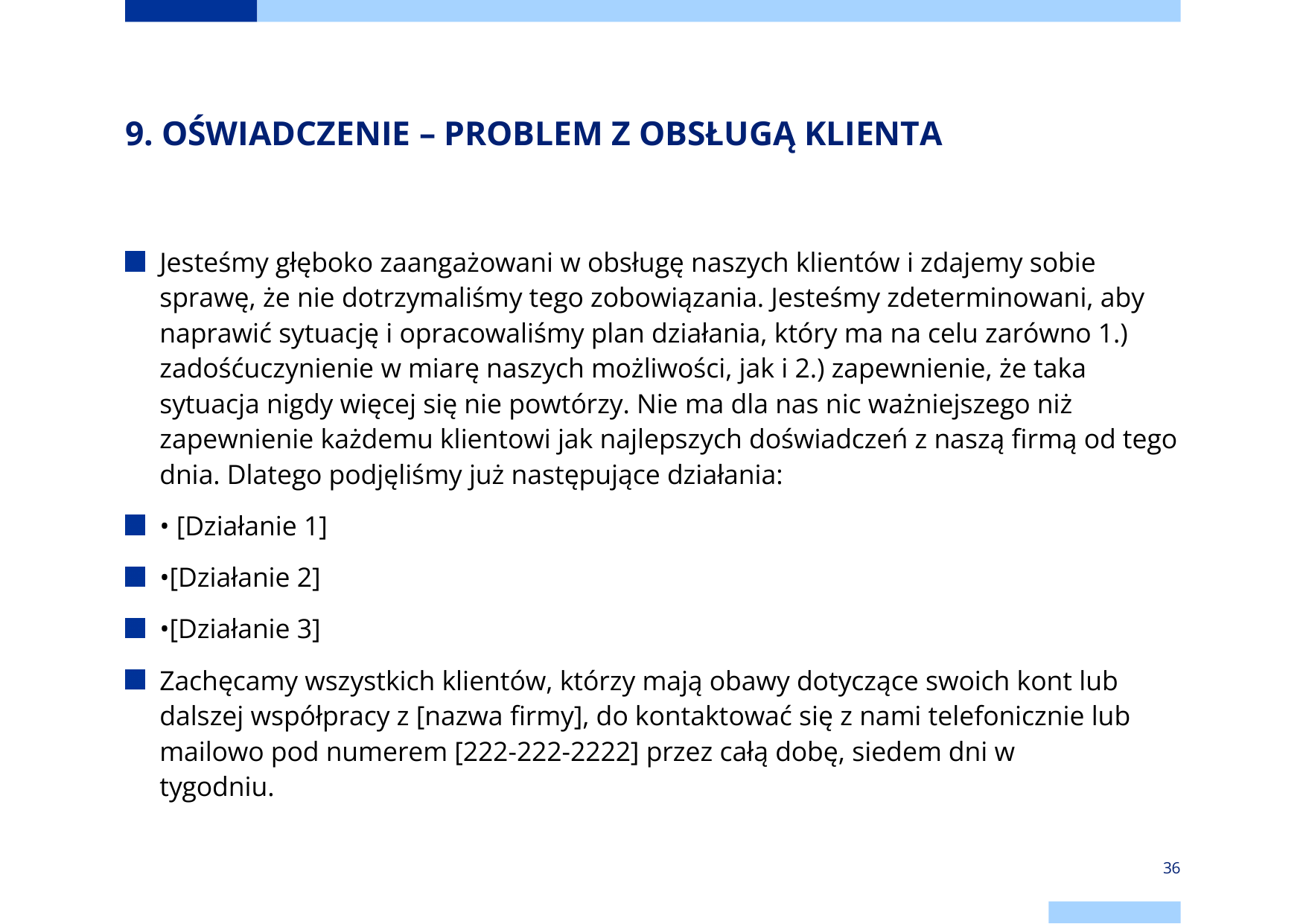

# 9. OŚWIADCZENIE – PROBLEM Z OBSŁUGĄ KLIENTA⠀⠀⠀⠀⠀⠀⠀⠀⠀
Jesteśmy głęboko zaangażowani w obsługę naszych klientów i zdajemy sobie sprawę, że nie dotrzymaliśmy tego zobowiązania. Jesteśmy zdeterminowani, aby naprawić sytuację i opracowaliśmy plan działania, który ma na celu zarówno 1.) zadośćuczynienie w miarę naszych możliwości, jak i 2.) zapewnienie, że taka sytuacja nigdy więcej się nie powtórzy. Nie ma dla nas nic ważniejszego niż zapewnienie każdemu klientowi jak najlepszych doświadczeń z naszą firmą od tego dnia. Dlatego podjęliśmy już następujące działania:⠀⠀⠀⠀⠀⠀⠀⠀⠀
• [Działanie 1]
•[Działanie 2]
•[Działanie 3]⠀⠀⠀⠀⠀⠀⠀⠀⠀⠀⠀⠀
Zachęcamy wszystkich klientów, którzy mają obawy dotyczące swoich kont lub dalszej współpracy z [nazwa firmy], do kontaktować się z nami telefonicznie lub mailowo pod numerem [222-222-2222] przez całą dobę, siedem dni w tygodniu.⠀⠀⠀
36